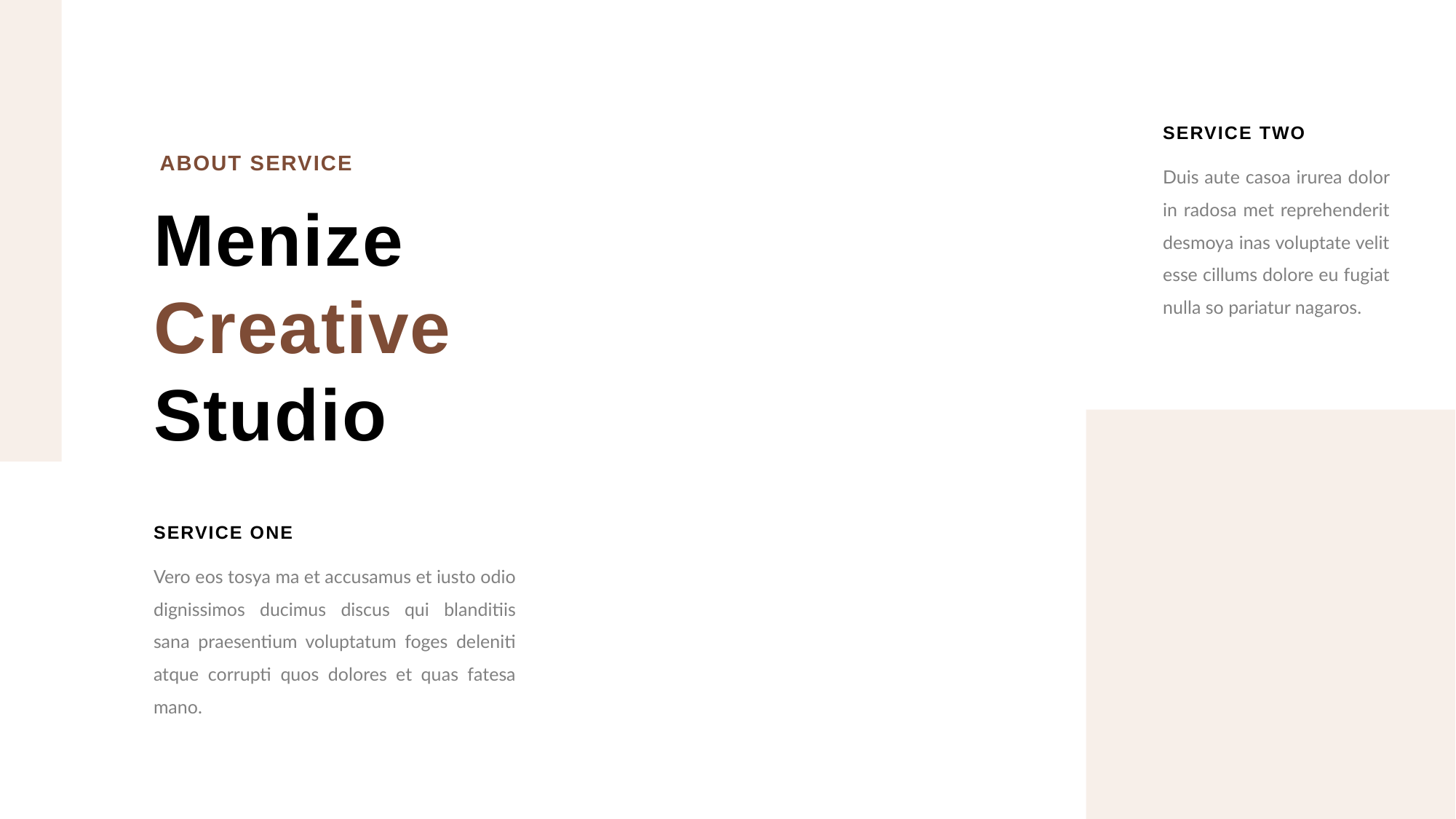

SERVICE TWO
ABOUT SERVICE
Duis aute casoa irurea dolor in radosa met reprehenderit desmoya inas voluptate velit esse cillums dolore eu fugiat nulla so pariatur nagaros.
Menize Creative Studio

SERVICE ONE
Vero eos tosya ma et accusamus et iusto odio dignissimos ducimus discus qui blanditiis sana praesentium voluptatum foges deleniti atque corrupti quos dolores et quas fatesa mano.